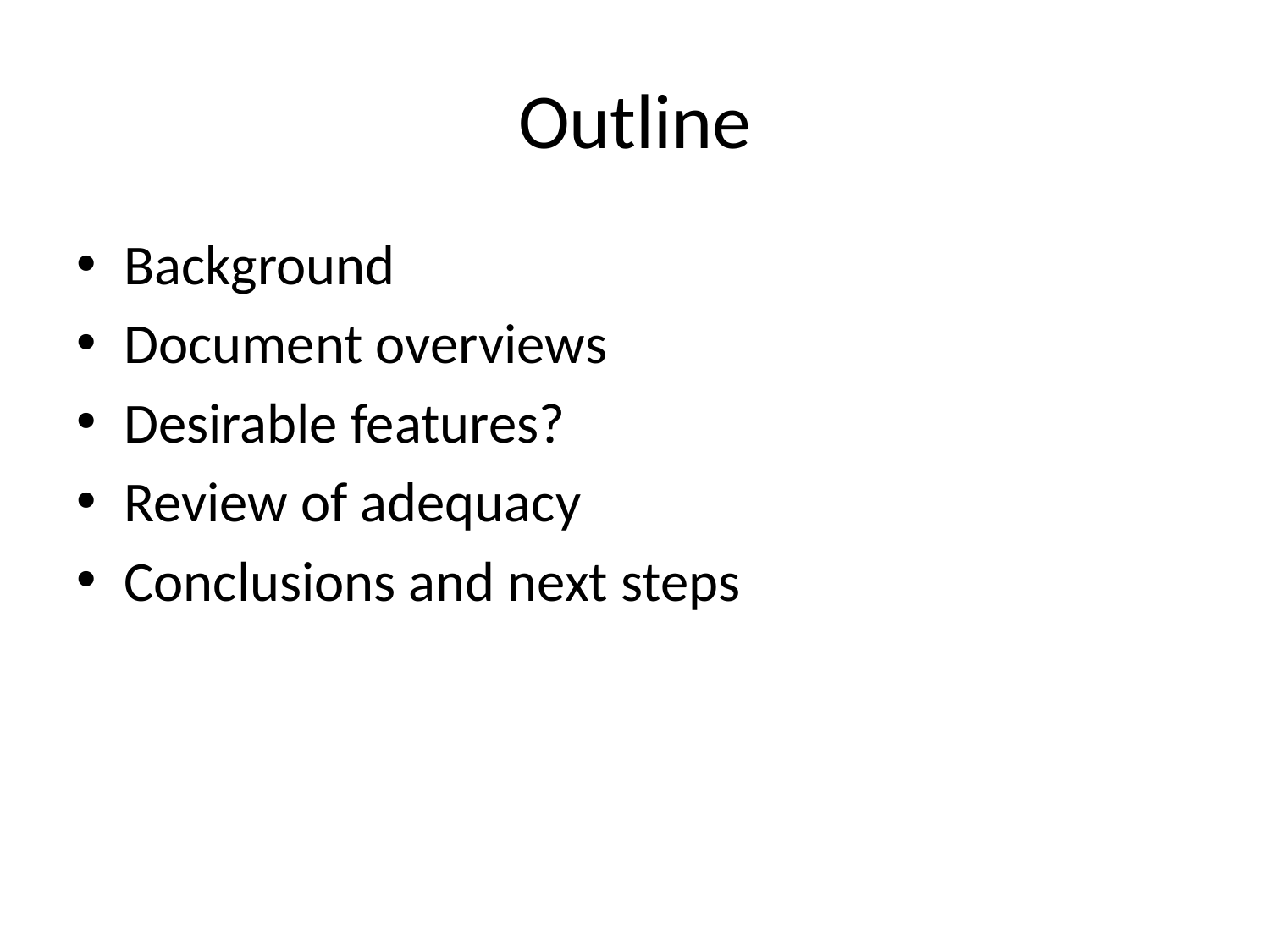

# Outline
Background
Document overviews
Desirable features?
Review of adequacy
Conclusions and next steps